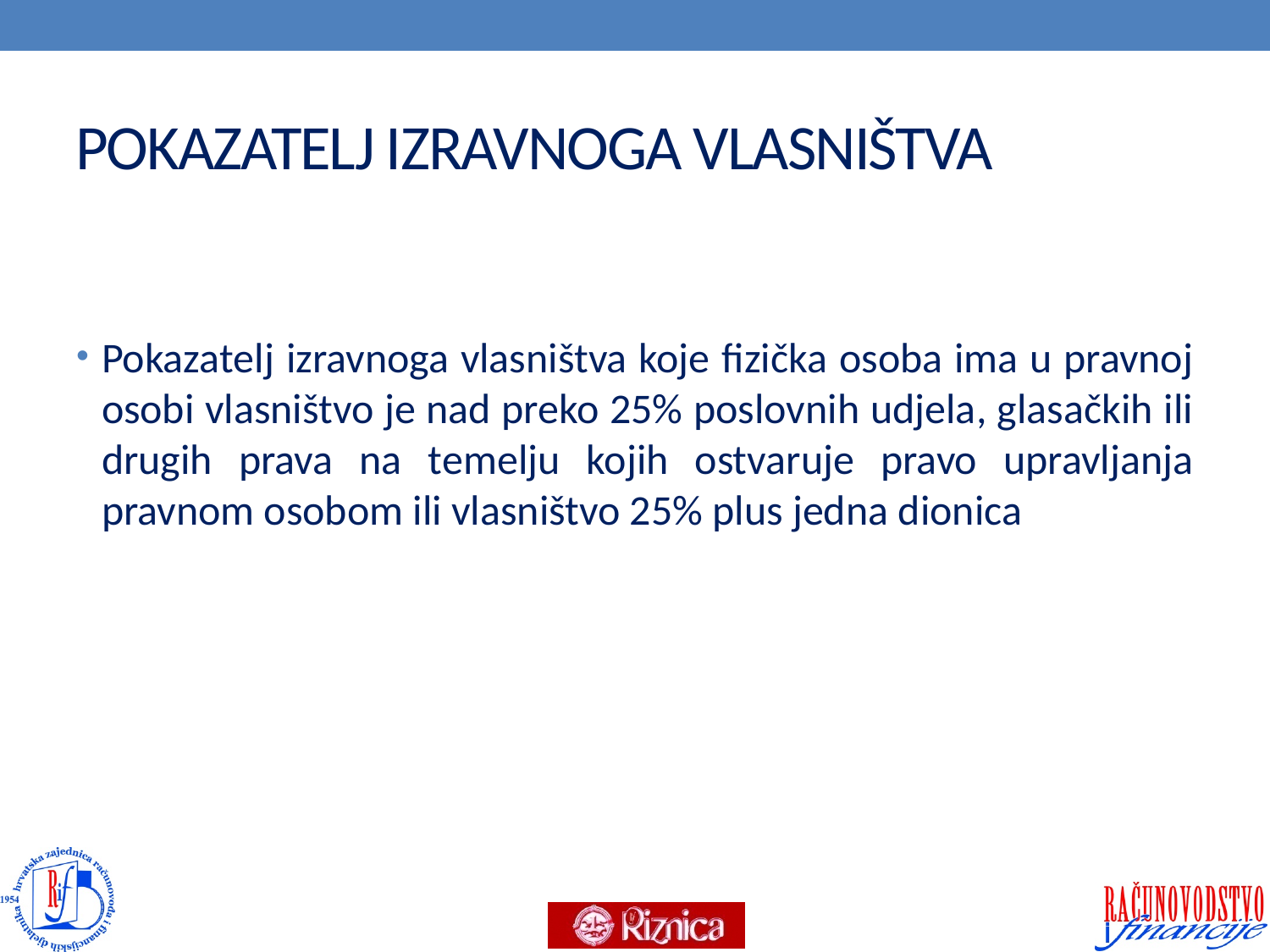

# POKAZATELJ IZRAVNOGA VLASNIŠTVA

Pokazatelj izravnoga vlasništva koje fizička osoba ima u pravnoj osobi vlasništvo je nad preko 25% poslovnih udjela, glasačkih ili drugih prava na temelju kojih ostvaruje pravo upravljanja pravnom osobom ili vlasništvo 25% plus jedna dionica